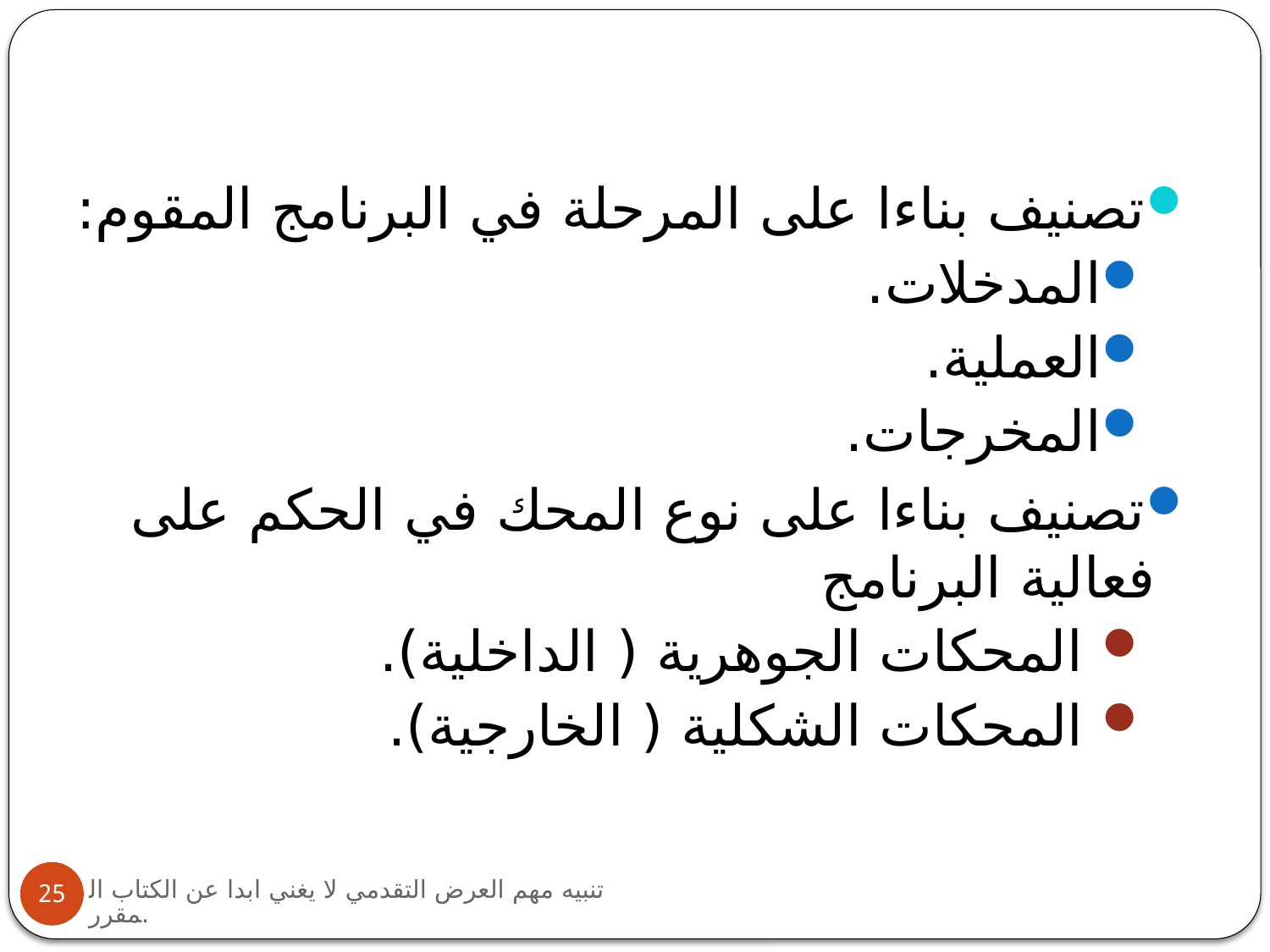

تصنيف بناءا على المرحلة في البرنامج المقوم:
المدخلات.
العملية.
المخرجات.
تصنيف بناءا على نوع المحك في الحكم على فعالية البرنامج
 المحكات الجوهرية ( الداخلية).
 المحكات الشكلية ( الخارجية).
تنبيه مهم العرض التقدمي لا يغني ابدا عن الكتاب المقرر.
25